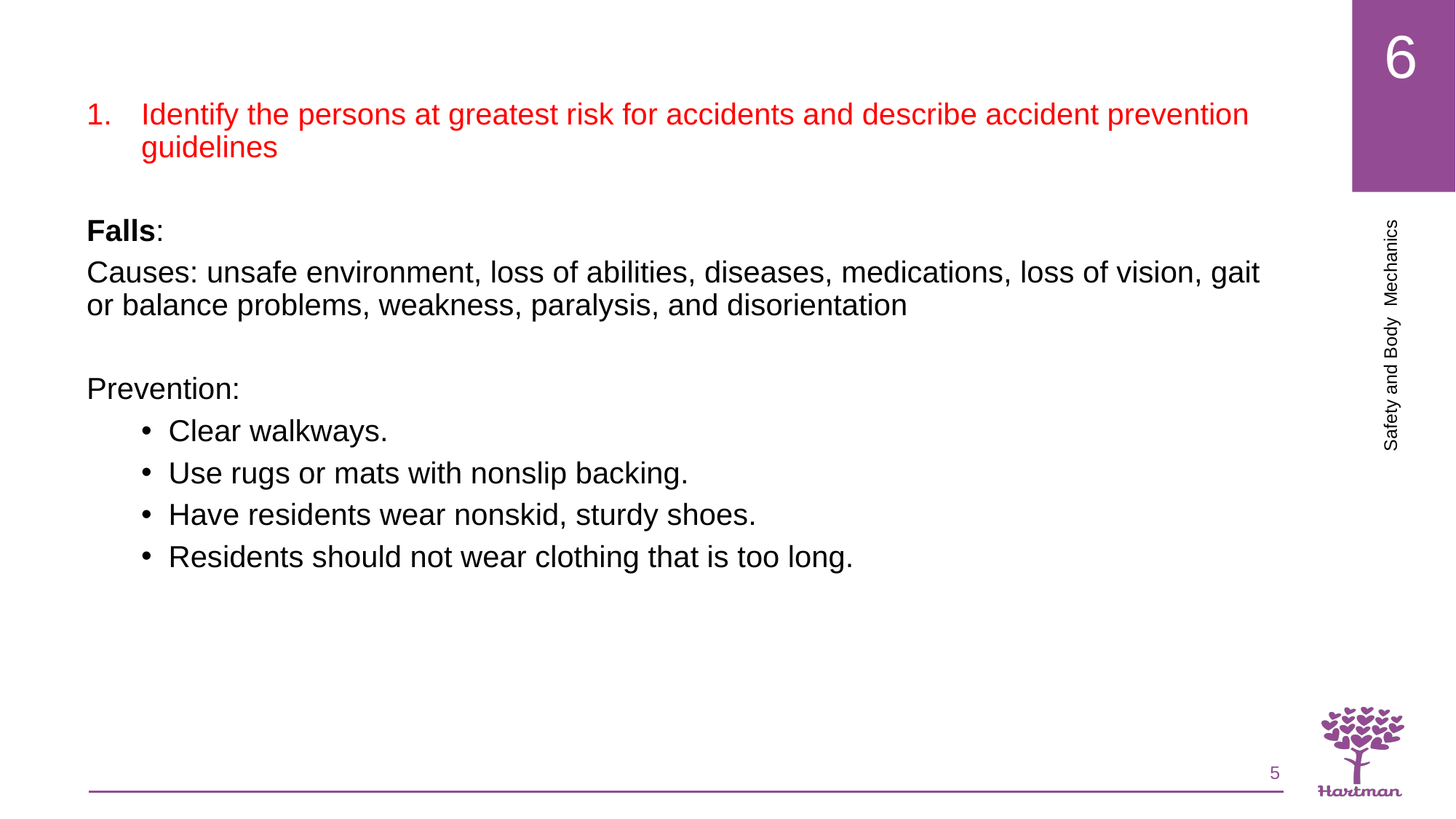

Identify the persons at greatest risk for accidents and describe accident prevention guidelines

Falls:
Causes: unsafe environment, loss of abilities, diseases, medications, loss of vision, gait or balance problems, weakness, paralysis, and disorientation

Prevention:
Clear walkways.
Use rugs or mats with nonslip backing.
Have residents wear nonskid, sturdy shoes.
Residents should not wear clothing that is too long.

5